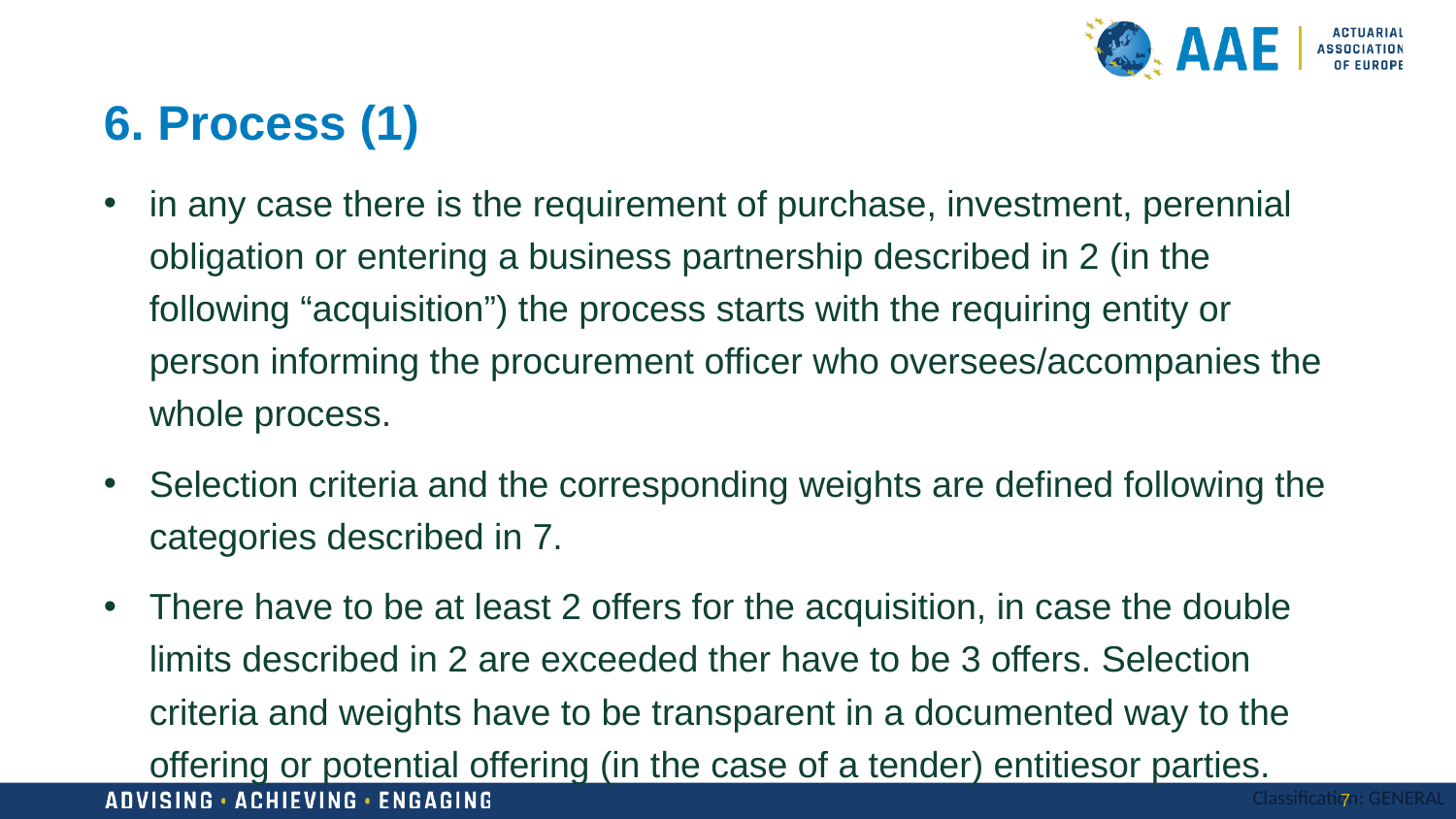

# 6. Process (1)
in any case there is the requirement of purchase, investment, perennial obligation or entering a business partnership described in 2 (in the following “acquisition”) the process starts with the requiring entity or person informing the procurement officer who oversees/accompanies the whole process.
Selection criteria and the corresponding weights are defined following the categories described in 7.
There have to be at least 2 offers for the acquisition, in case the double limits described in 2 are exceeded ther have to be 3 offers. Selection criteria and weights have to be transparent in a documented way to the offering or potential offering (in the case of a tender) entitiesor parties.
7